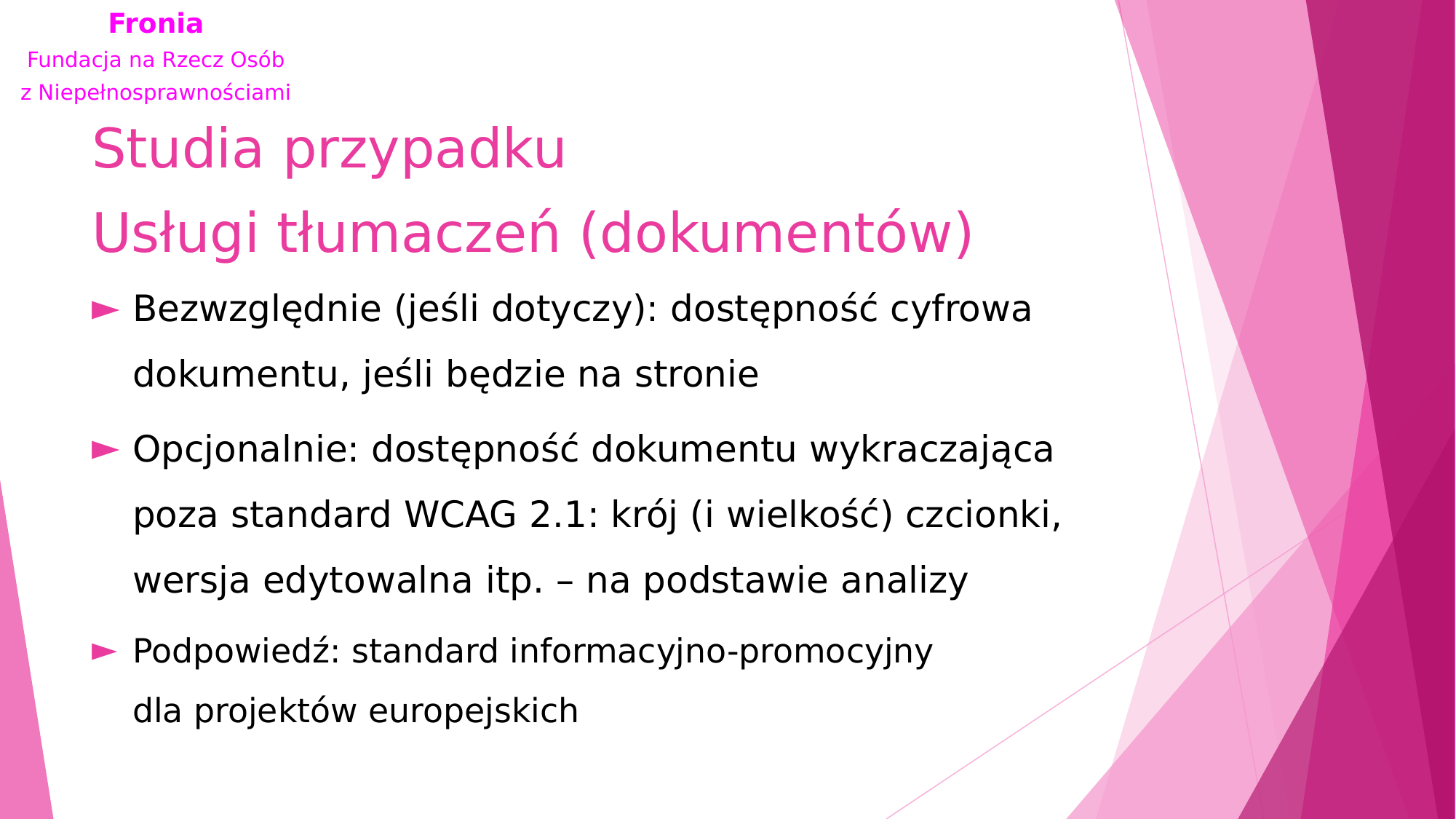

# Studia przypadku Usługi tłumaczeń (dokumentów)
Bezwzględnie (jeśli dotyczy): dostępność cyfrowa dokumentu, jeśli będzie na stronie
Opcjonalnie: dostępność dokumentu wykraczająca poza standard WCAG 2.1: krój (i wielkość) czcionki, wersja edytowalna itp. – na podstawie analizy
Podpowiedź: standard informacyjno-promocyjny dla projektów europejskich